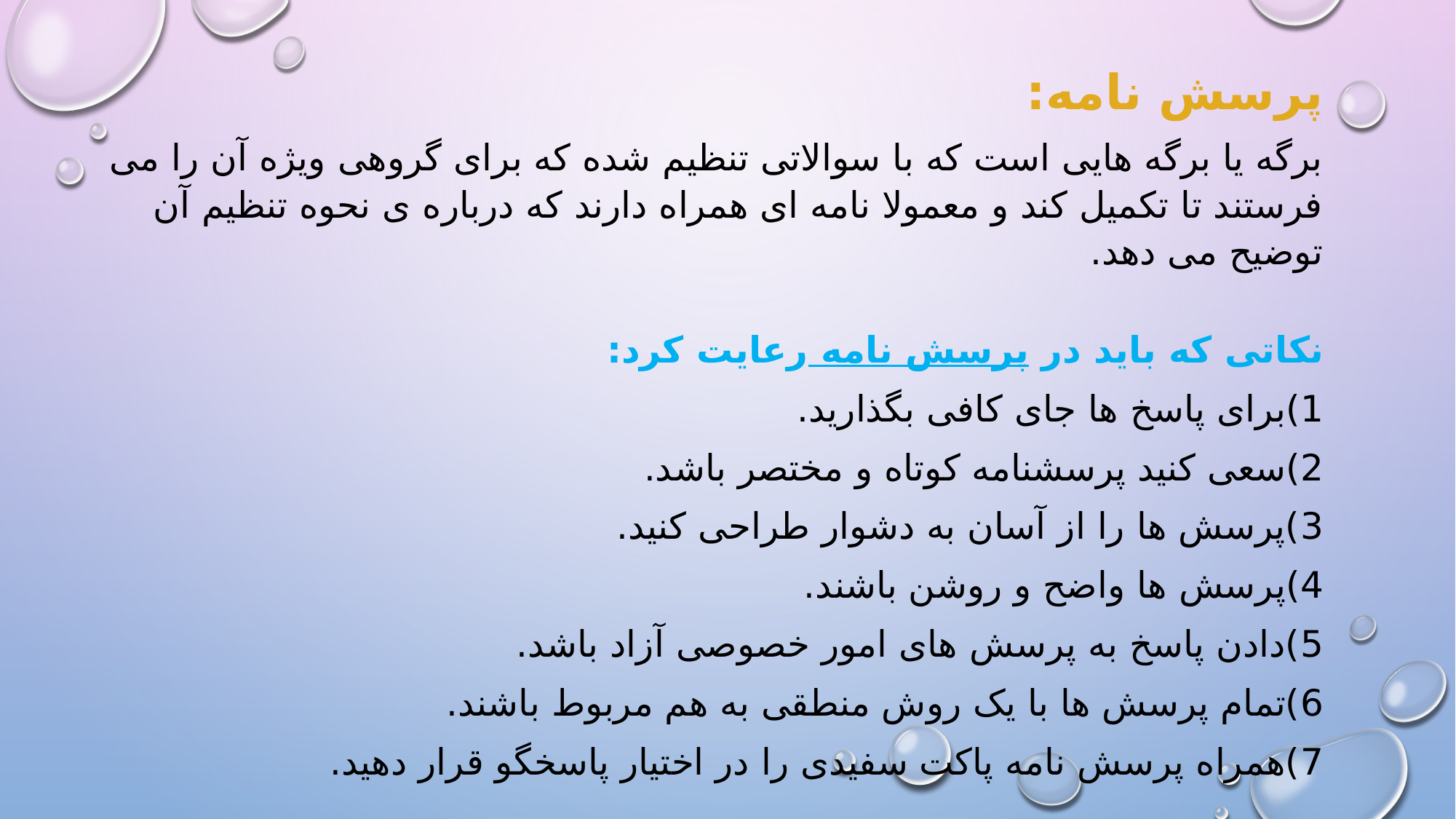

پرسش نامه:
برگه یا برگه هایی است که با سوالاتی تنظیم شده که برای گروهی ویژه آن را می فرستند تا تکمیل کند و معمولا نامه ای همراه دارند که درباره ی نحوه تنظیم آن توضیح می دهد.

نکاتی که باید در پرسش نامه رعایت کرد:
1)برای پاسخ ها جای کافی بگذارید.
2)سعی کنید پرسشنامه کوتاه و مختصر باشد.
3)پرسش ها را از آسان به دشوار طراحی کنید.
4)پرسش ها واضح و روشن باشند.
5)دادن پاسخ به پرسش های امور خصوصی آزاد باشد.
6)تمام پرسش ها با یک روش منطقی به هم مربوط باشند.
7)همراه پرسش نامه پاکت سفیدی را در اختیار پاسخگو قرار دهید.